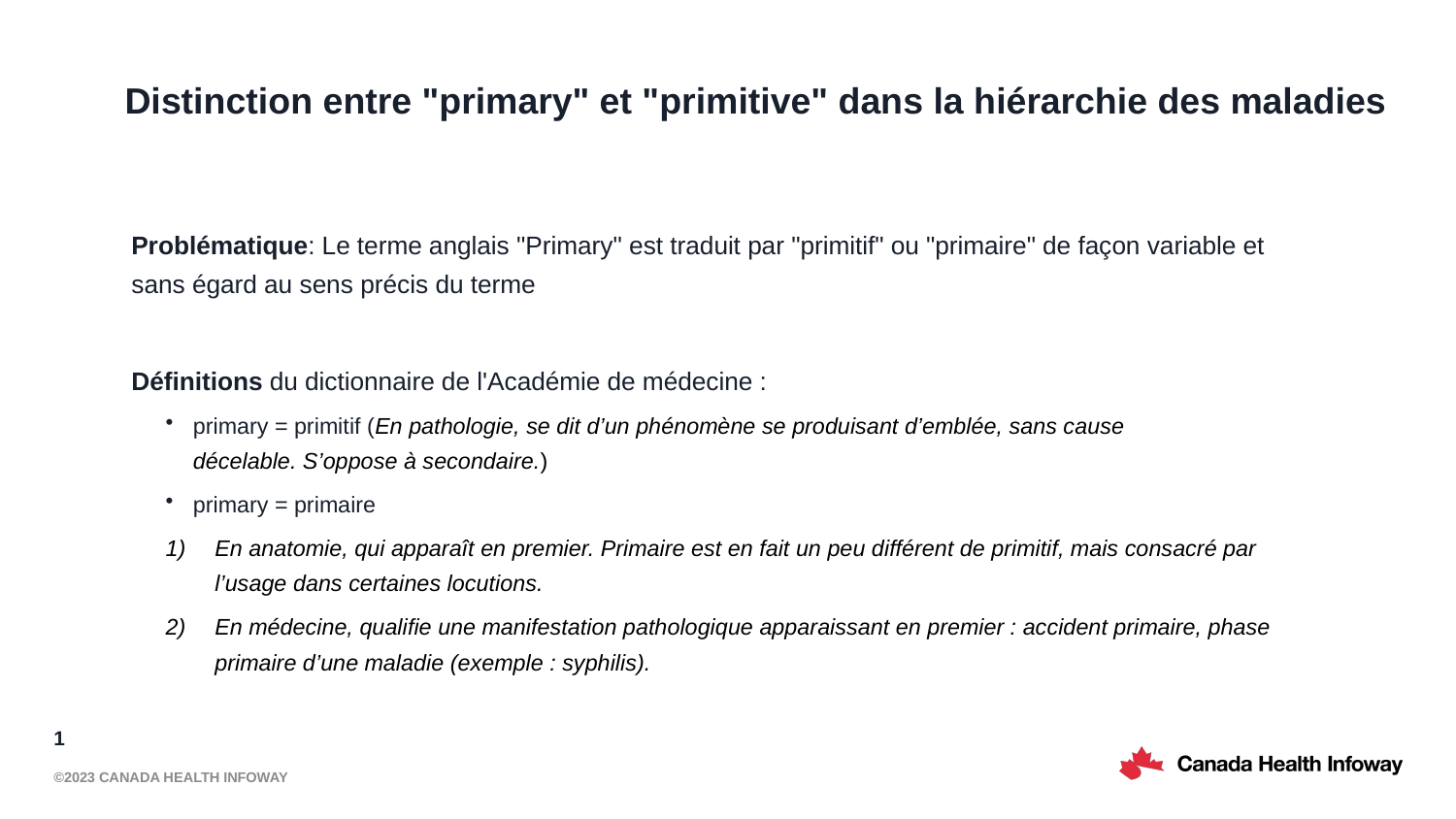

# Distinction entre "primary" et "primitive" dans la hiérarchie des maladies
Problématique: Le terme anglais "Primary" est traduit par "primitif" ou "primaire" de façon variable et sans égard au sens précis du terme

Définitions du dictionnaire de l'Académie de médecine :
primary = primitif (En pathologie, se dit d’un phénomène se produisant d’emblée, sans cause décelable. S’oppose à secondaire.)
primary = primaire
En anatomie, qui apparaît en premier. Primaire est en fait un peu différent de primitif, mais consacré par l’usage dans certaines locutions.
En médecine, qualifie une manifestation pathologique apparaissant en premier : accident primaire, phase primaire d’une maladie (exemple : syphilis).
1
©2023 Canada Health Infoway